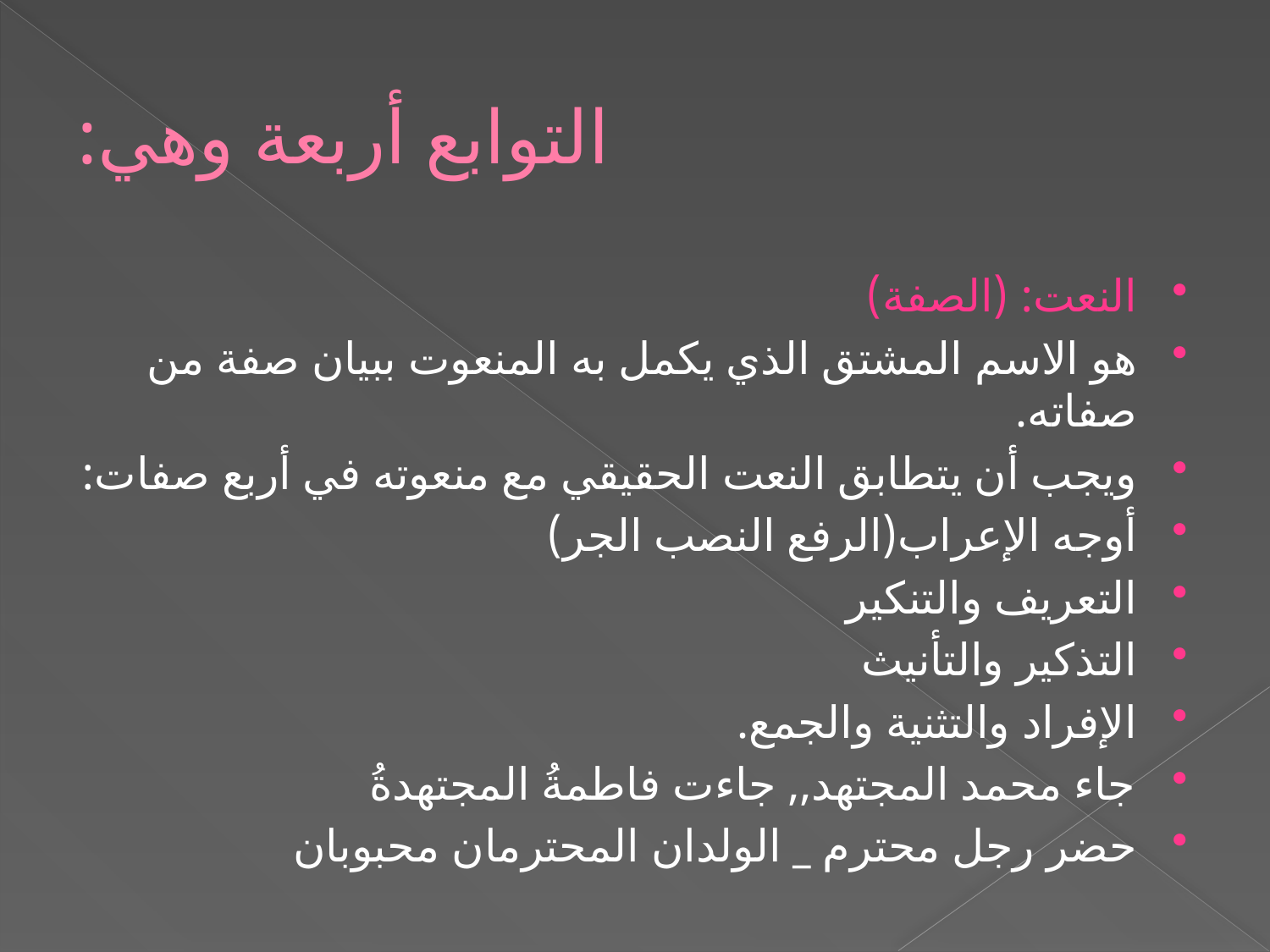

# التوابع أربعة وهي:
النعت: (الصفة)
هو الاسم المشتق الذي يكمل به المنعوت ببيان صفة من صفاته.
ويجب أن يتطابق النعت الحقيقي مع منعوته في أربع صفات:
أوجه الإعراب(الرفع النصب الجر)
التعريف والتنكير
التذكير والتأنيث
الإفراد والتثنية والجمع.
جاء محمد المجتهد,, جاءت فاطمةُ المجتهدةُ
حضر رجل محترم _ الولدان المحترمان محبوبان